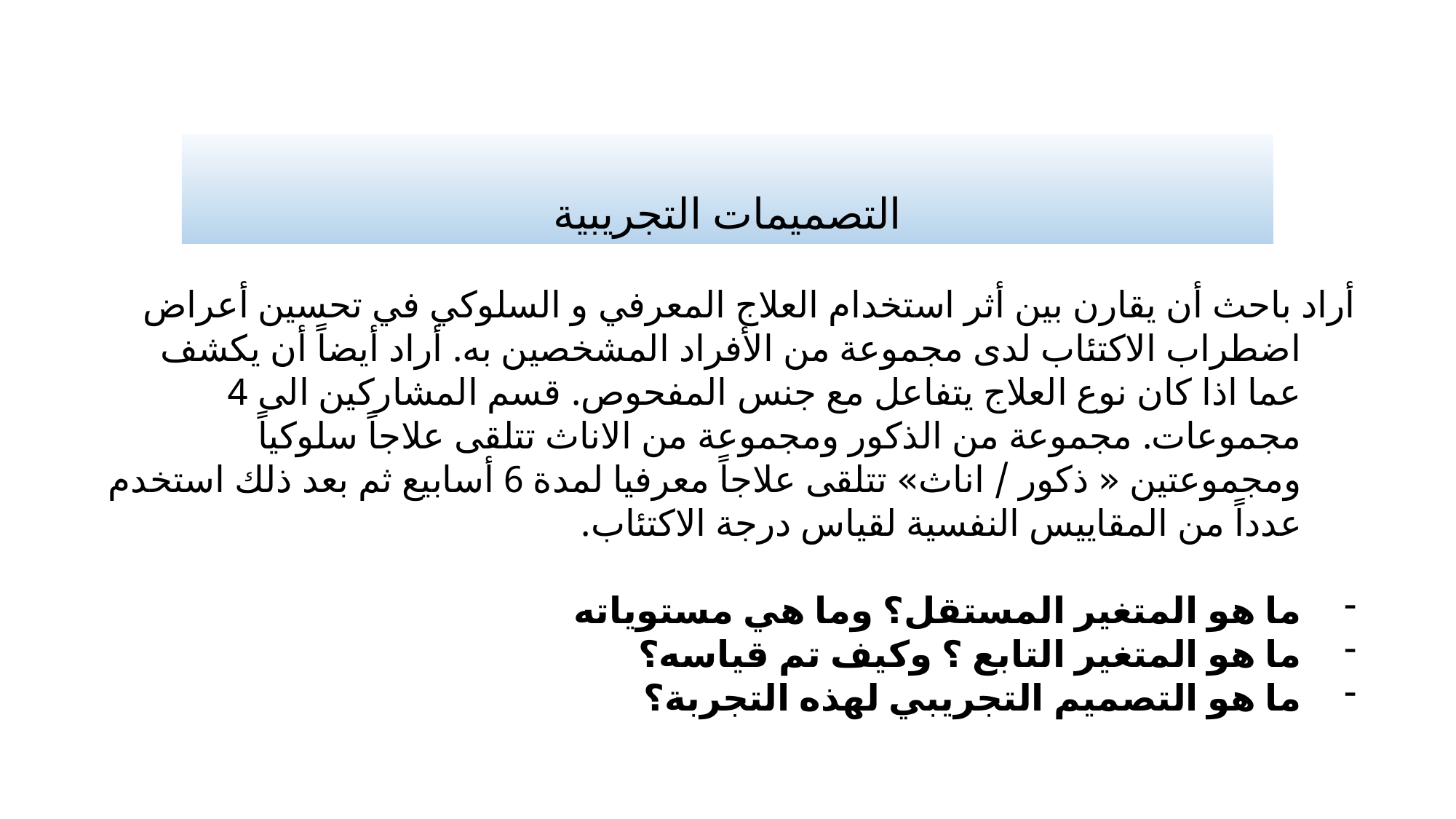

# التصميمات التجريبية
أراد باحث أن يقارن بين أثر استخدام العلاج المعرفي و السلوكي في تحسين أعراض اضطراب الاكتئاب لدى مجموعة من الأفراد المشخصين به. أراد أيضاً أن يكشف عما اذا كان نوع العلاج يتفاعل مع جنس المفحوص. قسم المشاركين الى 4 مجموعات. مجموعة من الذكور ومجموعة من الاناث تتلقى علاجاً سلوكياً ومجموعتين « ذكور / اناث» تتلقى علاجاً معرفيا لمدة 6 أسابيع ثم بعد ذلك استخدم عدداً من المقاييس النفسية لقياس درجة الاكتئاب.

ما هو المتغير المستقل؟ وما هي مستوياته
ما هو المتغير التابع ؟ وكيف تم قياسه؟
ما هو التصميم التجريبي لهذه التجربة؟